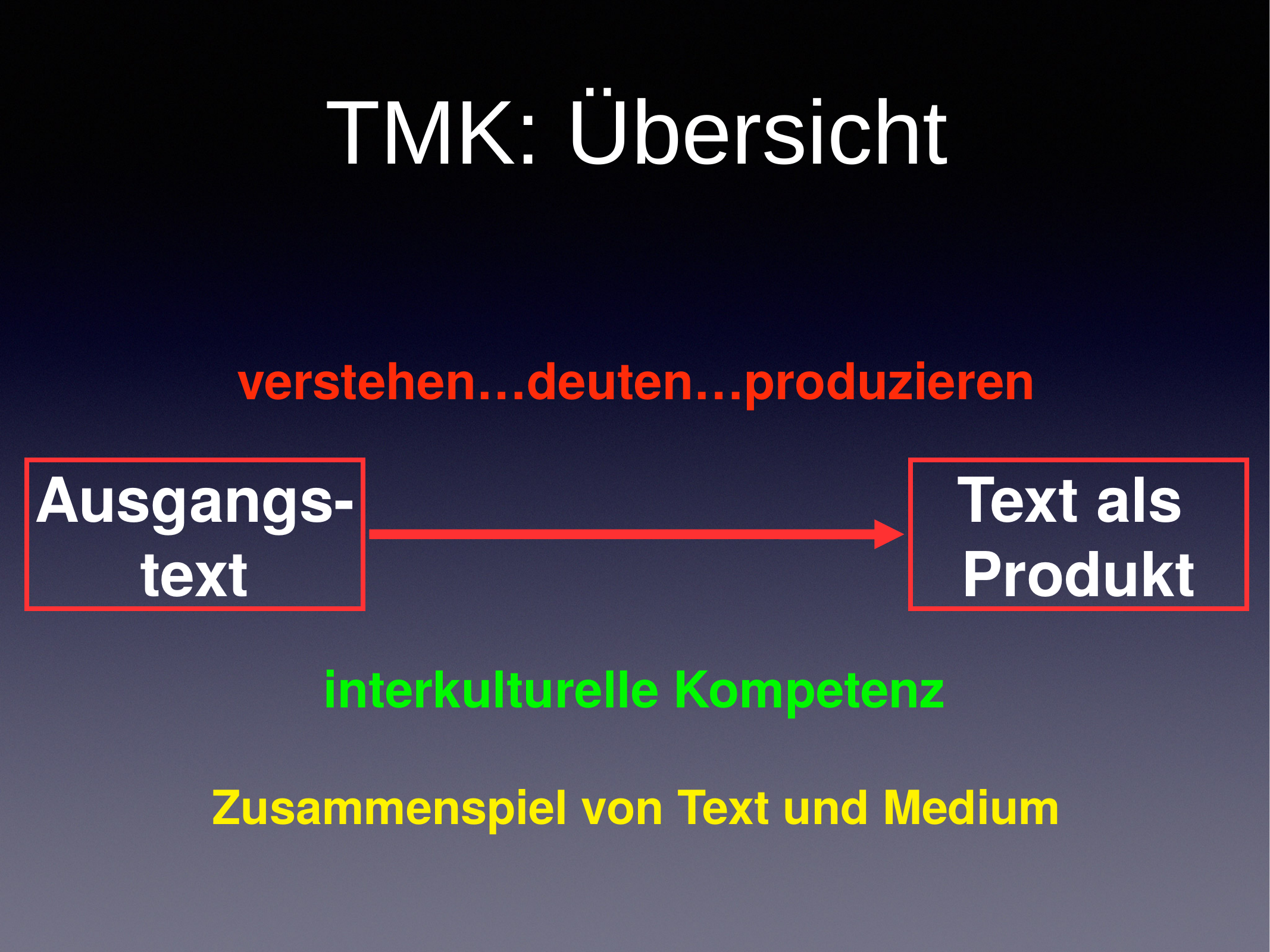

TMK: Übersicht
verstehen…deuten…produzieren
Ausgangs-text
Text als
Produkt

interkulturelle Kompetenz
Zusammenspiel von Text und Medium